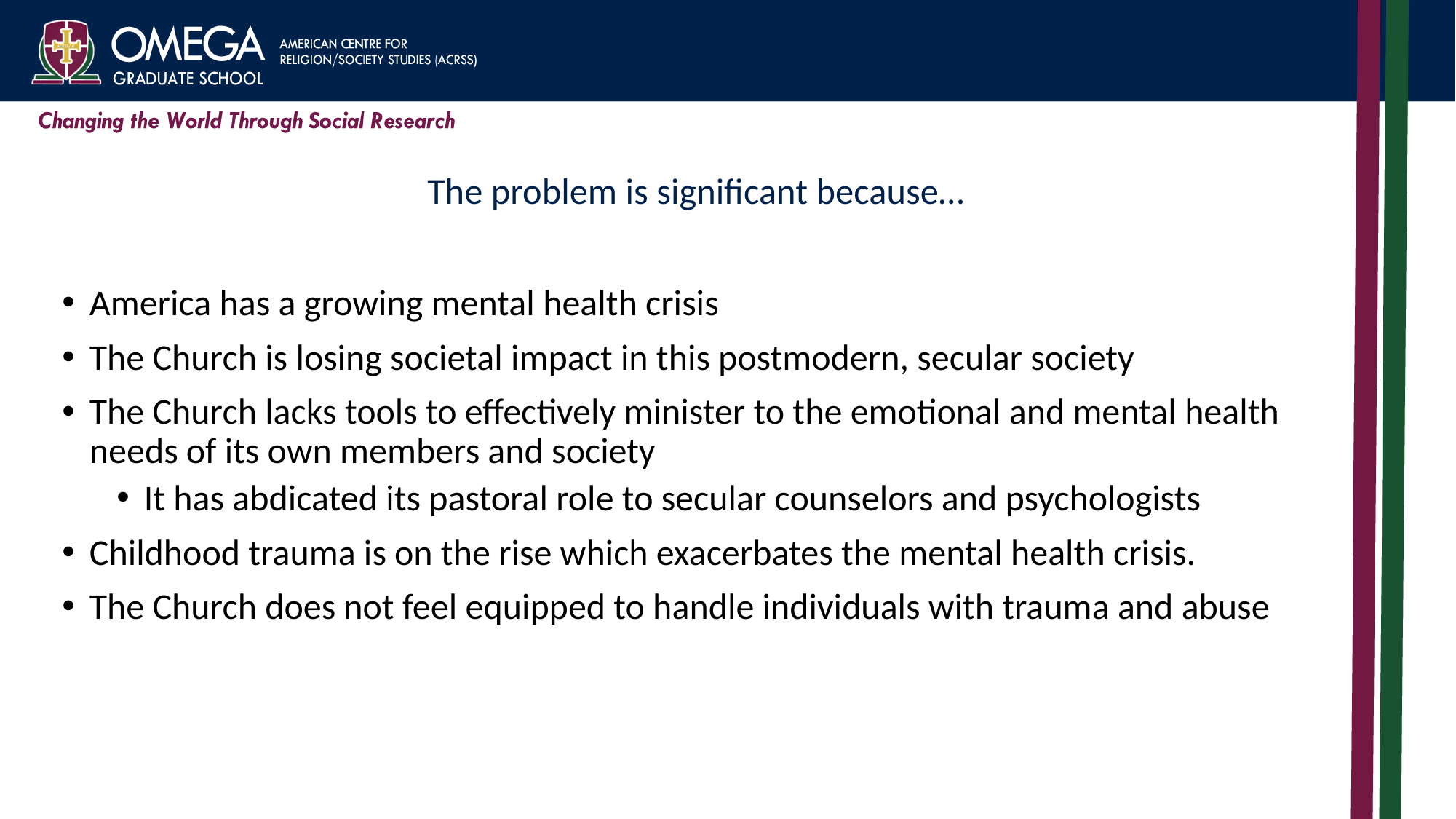

# The problem is significant because…
America has a growing mental health crisis
The Church is losing societal impact in this postmodern, secular society
The Church lacks tools to effectively minister to the emotional and mental health needs of its own members and society
It has abdicated its pastoral role to secular counselors and psychologists
Childhood trauma is on the rise which exacerbates the mental health crisis.
The Church does not feel equipped to handle individuals with trauma and abuse